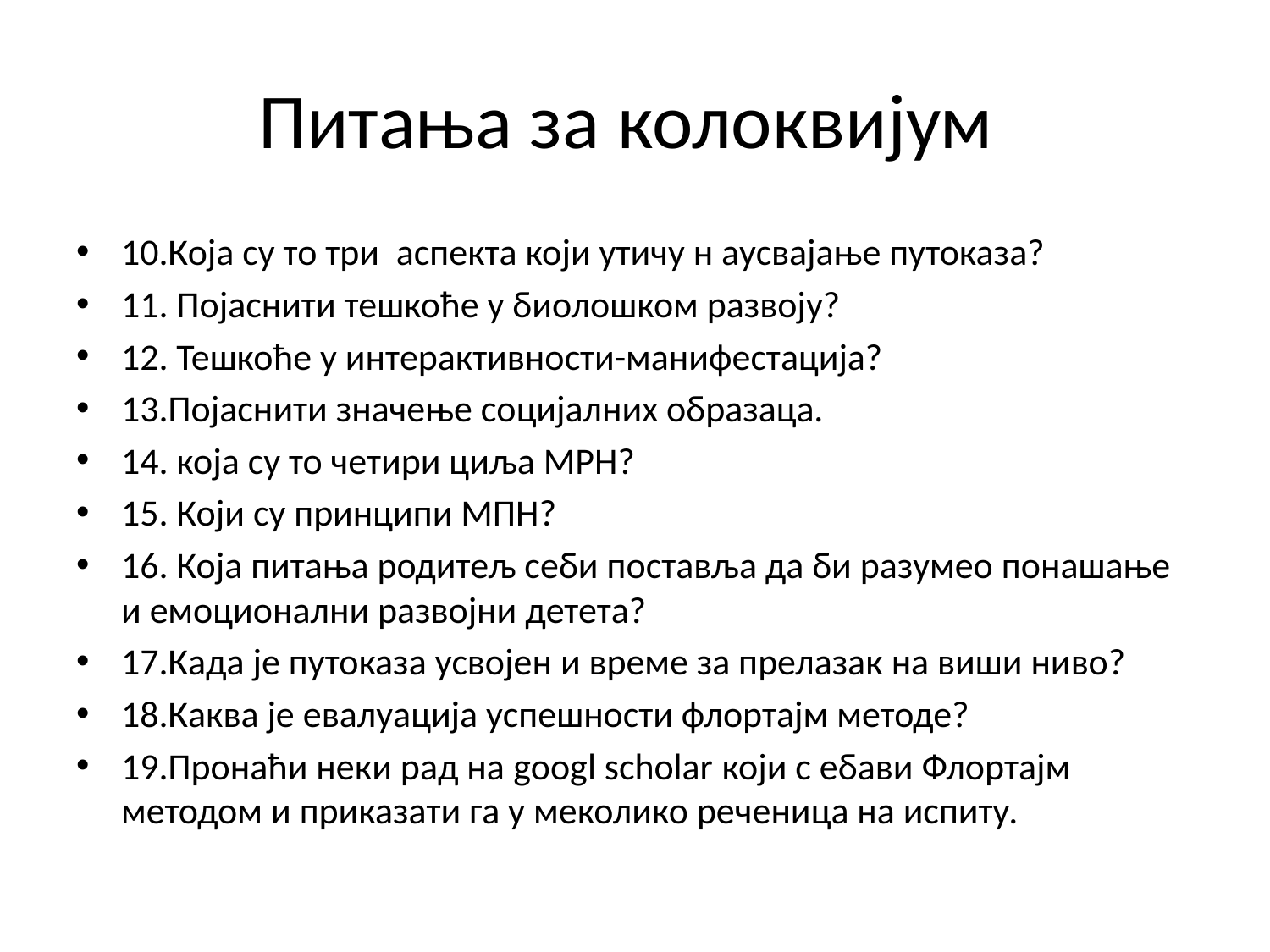

# Питања за колоквијум
10.Која су то три  аспекта који утичу н аусвајање путоказа?
11. Појаснити тешкоће у биолошком развоју?
12. Тешкоће у интерактивности-манифестација?
13.Појаснити значење социјалних образаца.
14. која су то четири циља МРН?
15. Који су принципи МПН?
16. Која питања родитељ себи поставља да би разумео понашање и емоционални развојни детета?
17.Када је путоказа усвојен и време за прелазак на виши ниво?
18.Каква је евалуација успешности флортајм методе?
19.Пронаћи неки рад на googl scholar који с ебави Флортајм методом и приказати га у меколико реченица на испиту.